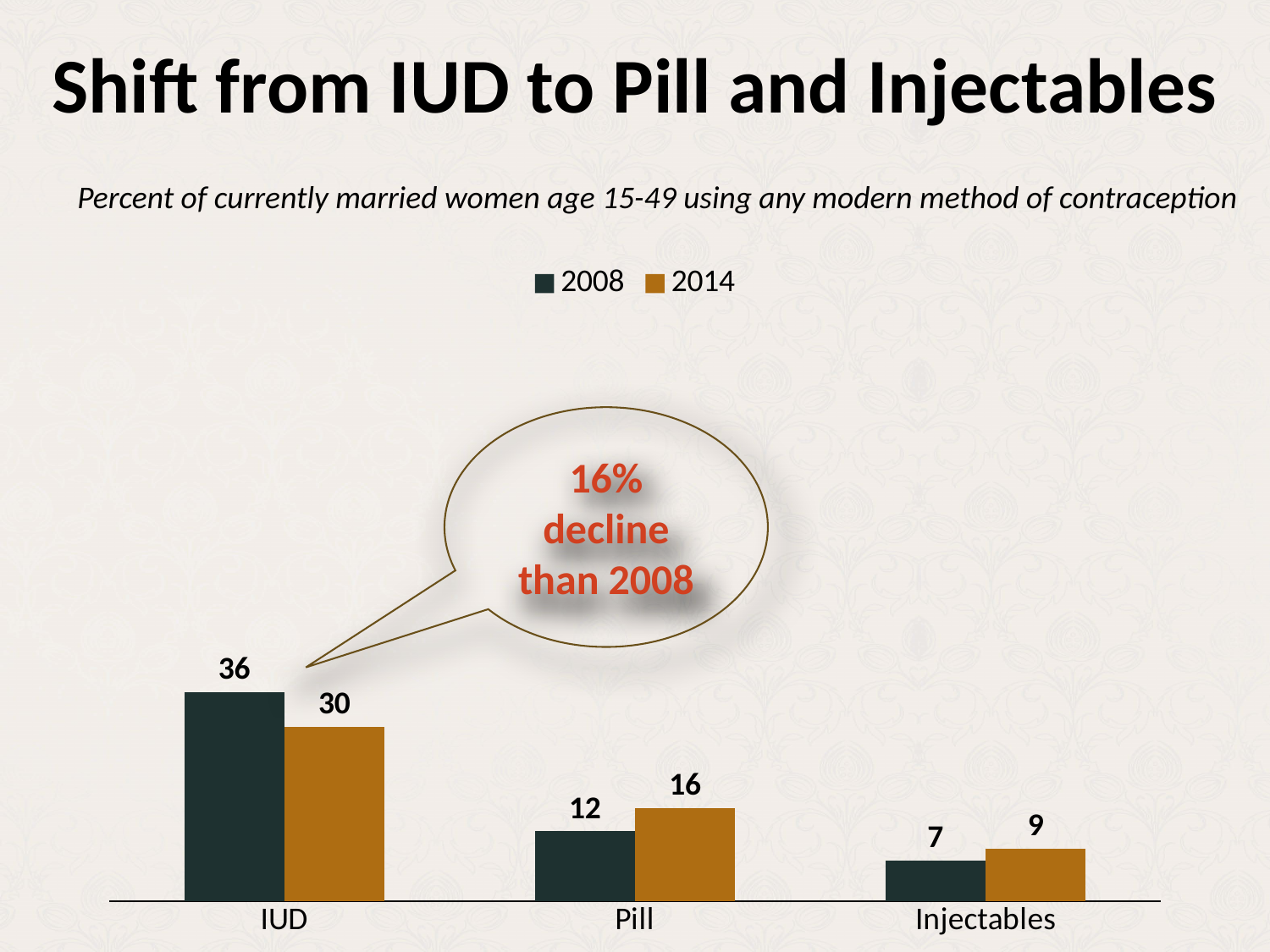

# Shift from IUD to Pill and Injectables
Percent of currently married women age 15-49 using any modern method of contraception

### Chart

| Category | 2008 | 2014 |
|---|---|---|
| IUD | 36.0 | 30.0 |
| Pill | 12.0 | 16.0 |
| Injectables | 7.0 | 9.0 |
16% decline than 2008